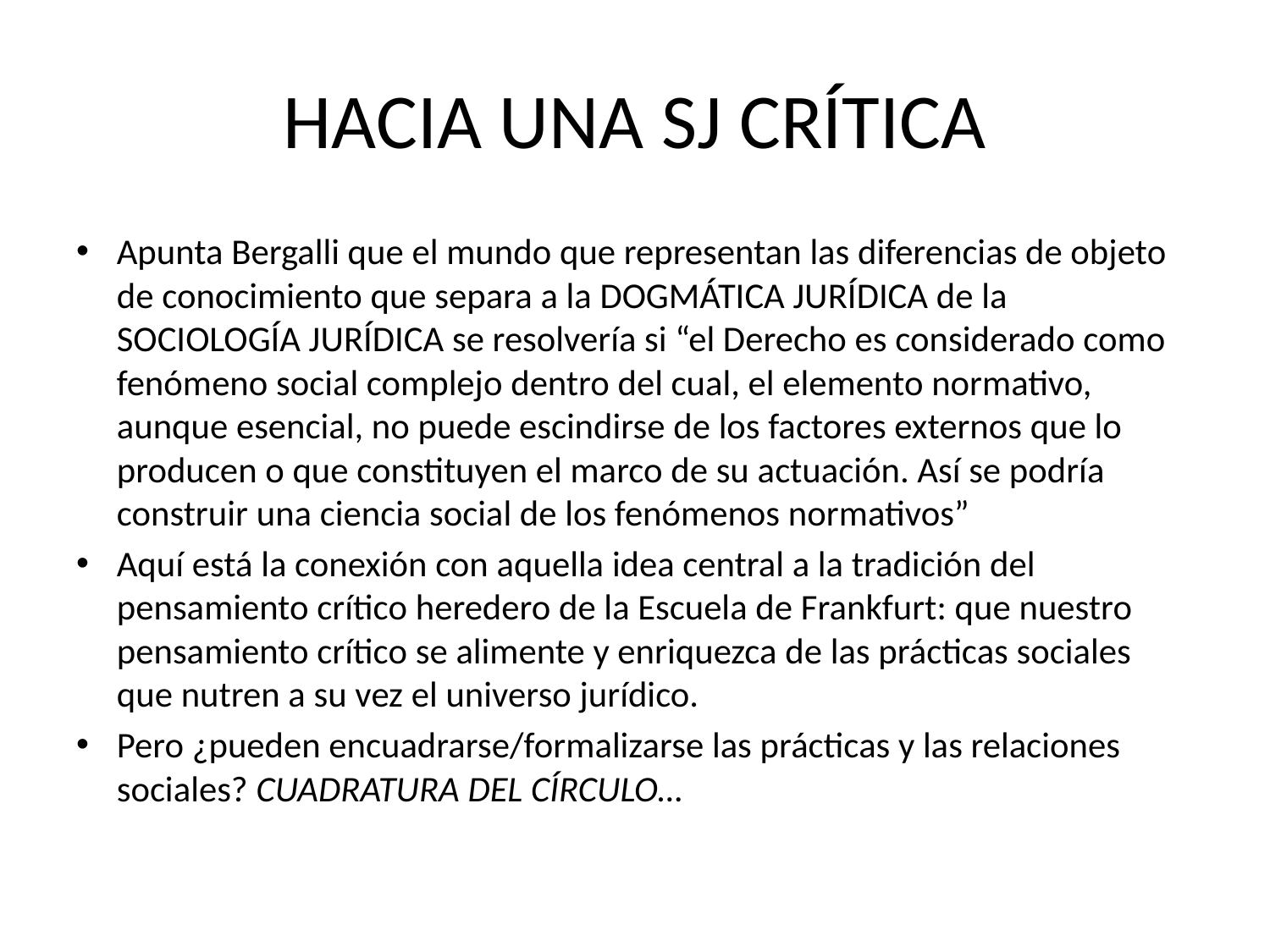

# HACIA UNA SJ CRÍTICA
Apunta Bergalli que el mundo que representan las diferencias de objeto de conocimiento que separa a la DOGMÁTICA JURÍDICA de la SOCIOLOGÍA JURÍDICA se resolvería si “el Derecho es considerado como fenómeno social complejo dentro del cual, el elemento normativo, aunque esencial, no puede escindirse de los factores externos que lo producen o que constituyen el marco de su actuación. Así se podría construir una ciencia social de los fenómenos normativos”
Aquí está la conexión con aquella idea central a la tradición del pensamiento crítico heredero de la Escuela de Frankfurt: que nuestro pensamiento crítico se alimente y enriquezca de las prácticas sociales que nutren a su vez el universo jurídico.
Pero ¿pueden encuadrarse/formalizarse las prácticas y las relaciones sociales? CUADRATURA DEL CÍRCULO…